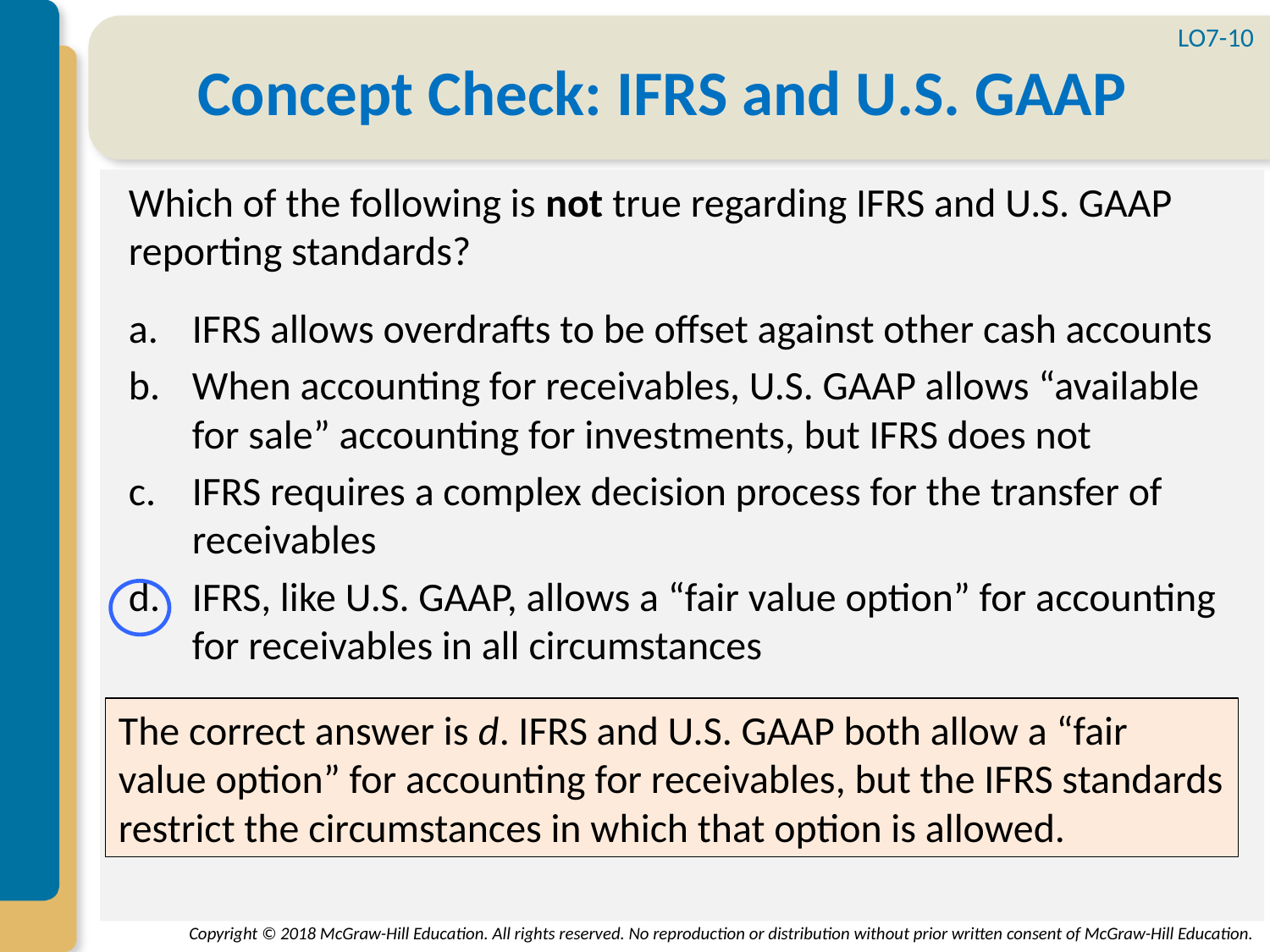

LO7-10
# Concept Check: IFRS and U.S. GAAP
Which of the following is not true regarding IFRS and U.S. GAAP reporting standards?
IFRS allows overdrafts to be offset against other cash accounts
When accounting for receivables, U.S. GAAP allows “available for sale” accounting for investments, but IFRS does not
IFRS requires a complex decision process for the transfer of receivables
IFRS, like U.S. GAAP, allows a “fair value option” for accounting for receivables in all circumstances

The correct answer is d. IFRS and U.S. GAAP both allow a “fair value option” for accounting for receivables, but the IFRS standards restrict the circumstances in which that option is allowed.